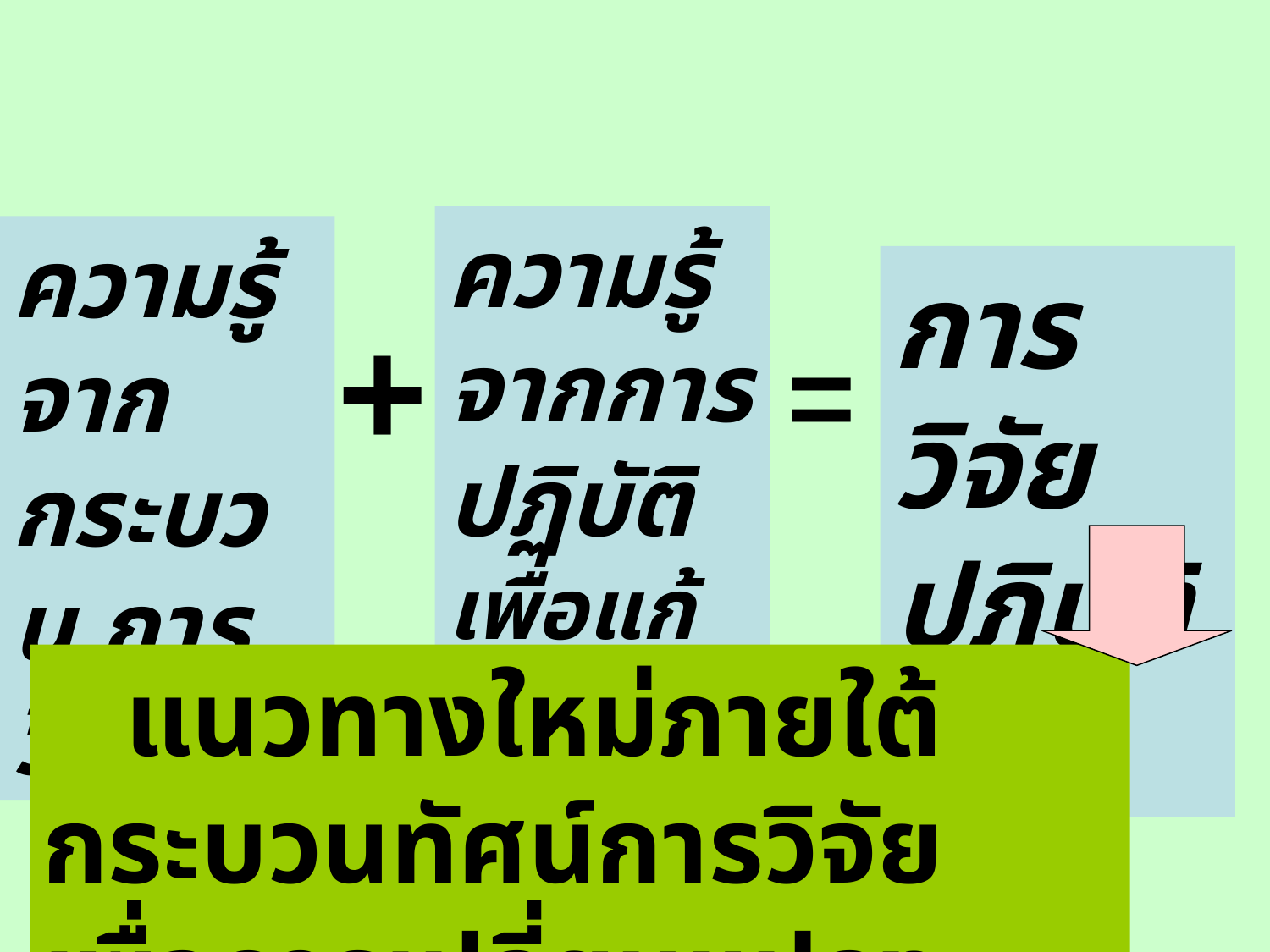

ความรู้จากการปฏิบัติเพื่อแก้ปัญหา
ความรู้จากกระบวน การวิจัย
การวิจัยปฏิบัติการ
+
=

   แนวทางใหม่ภายใต้กระบวนทัศน์การวิจัยเพื่อการเปลี่ยนแปลง